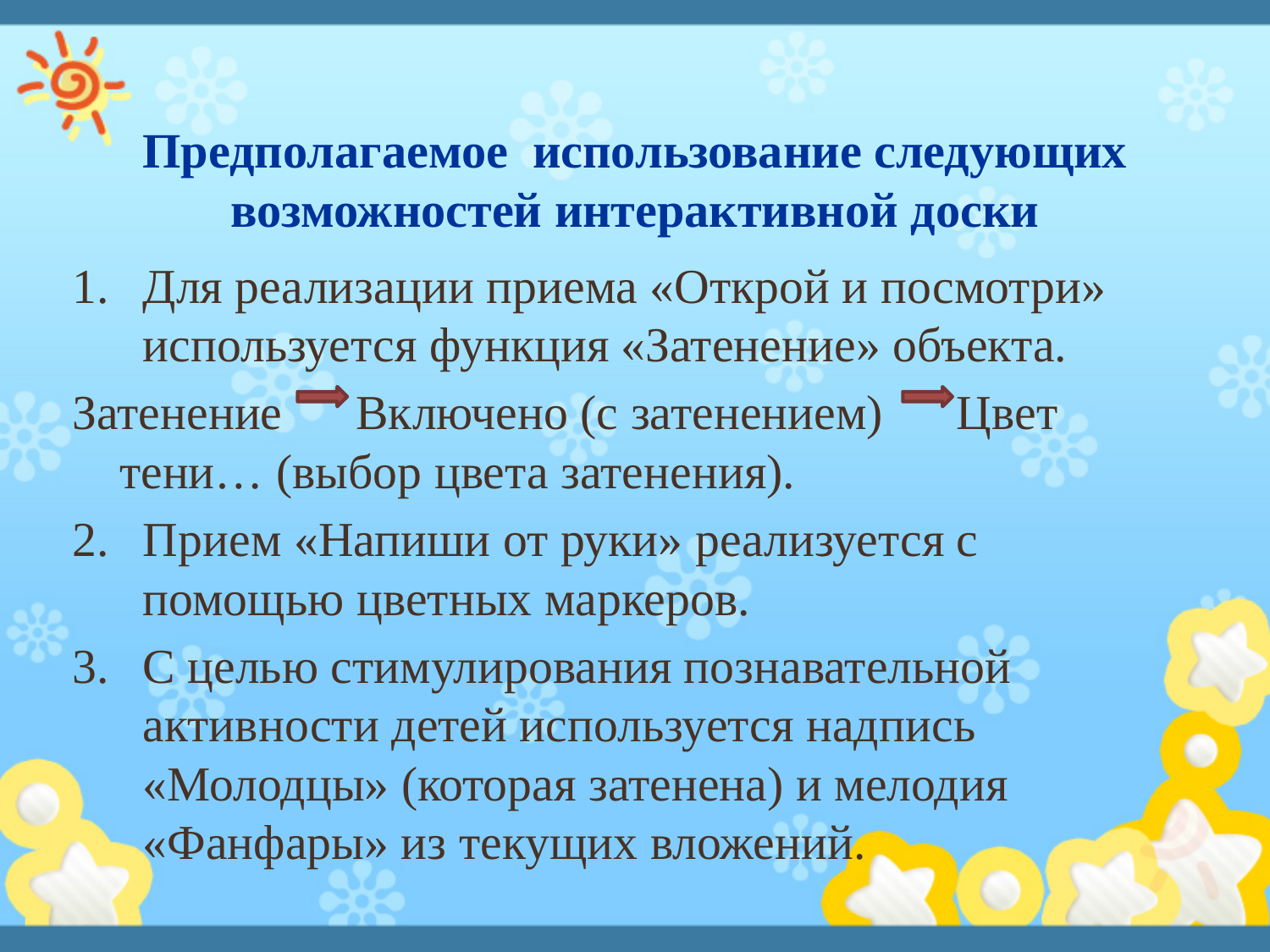

# Предполагаемое  использование следующих возможностей интерактивной доски
Для реализации приема «Открой и посмотри» используется функция «Затенение» объекта.
Затенение      Включено (с затенением)      Цвет тени… (выбор цвета затенения).
Прием «Напиши от руки» реализуется с помощью цветных маркеров.
С целью стимулирования познавательной активности детей используется надпись «Молодцы» (которая затенена) и мелодия «Фанфары» из текущих вложений.